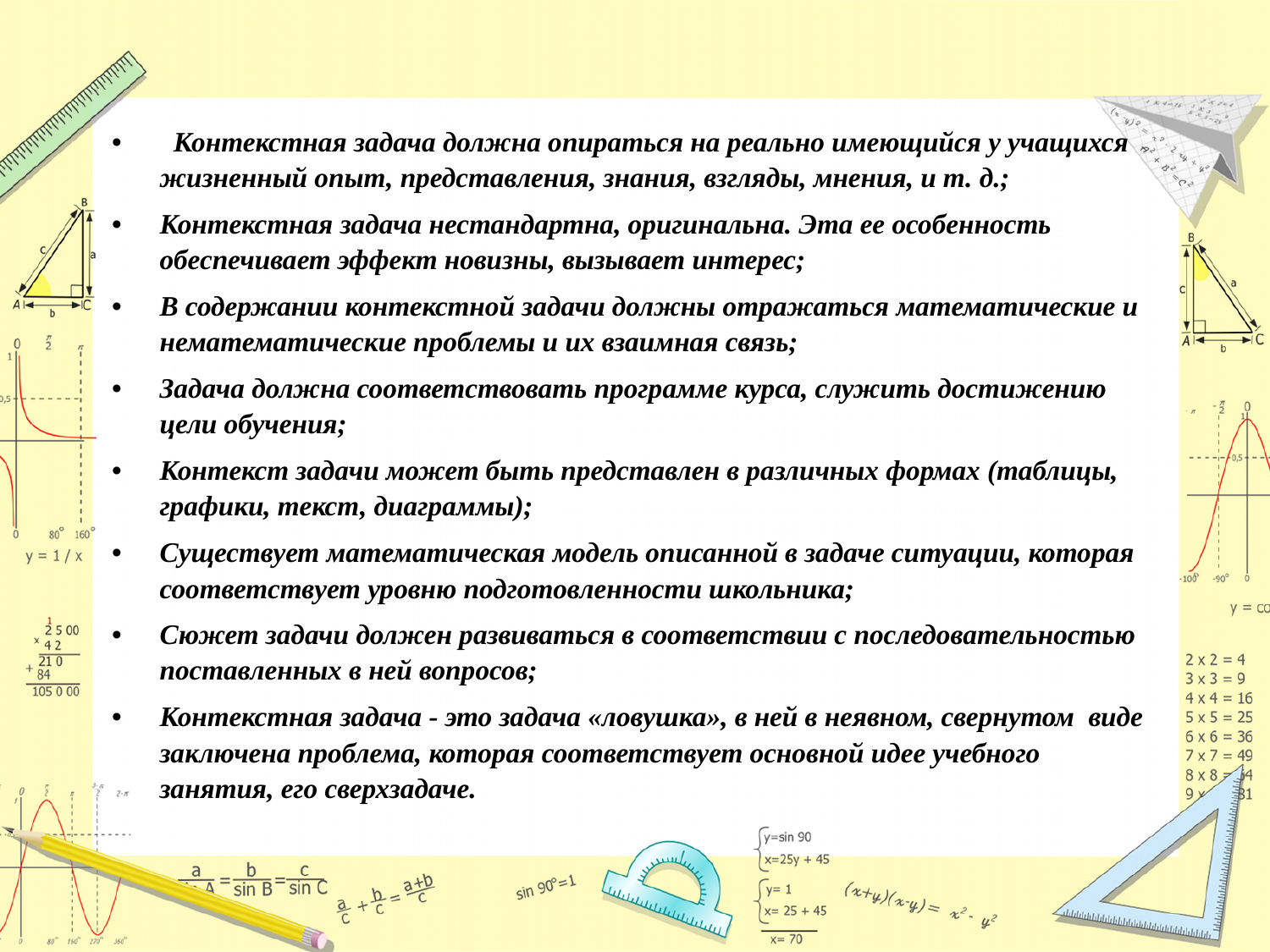

#
  Контекстная задача должна опираться на реально имеющийся у учащихся жизненный опыт, представления, знания, взгляды, мнения, и т. д.;
Контекстная задача нестандартна, оригинальна. Эта ее особенность обеспечивает эффект новизны, вызывает интерес;
В содержании контекстной задачи должны отражаться математические и нематематические проблемы и их взаимная связь;
Задача должна соответствовать программе курса, служить достижению цели обучения;
Контекст задачи может быть представлен в различных формах (таблицы, графики, текст, диаграммы);
Существует математическая модель описанной в задаче ситуации, которая соответствует уровню подготовленности школьника;
Сюжет задачи должен развиваться в соответствии с последовательностью поставленных в ней вопросов;
Контекстная задача - это задача «ловушка», в ней в неявном, свернутом  виде заключена проблема, которая соответствует основной идее учебного занятия, его сверхзадаче.